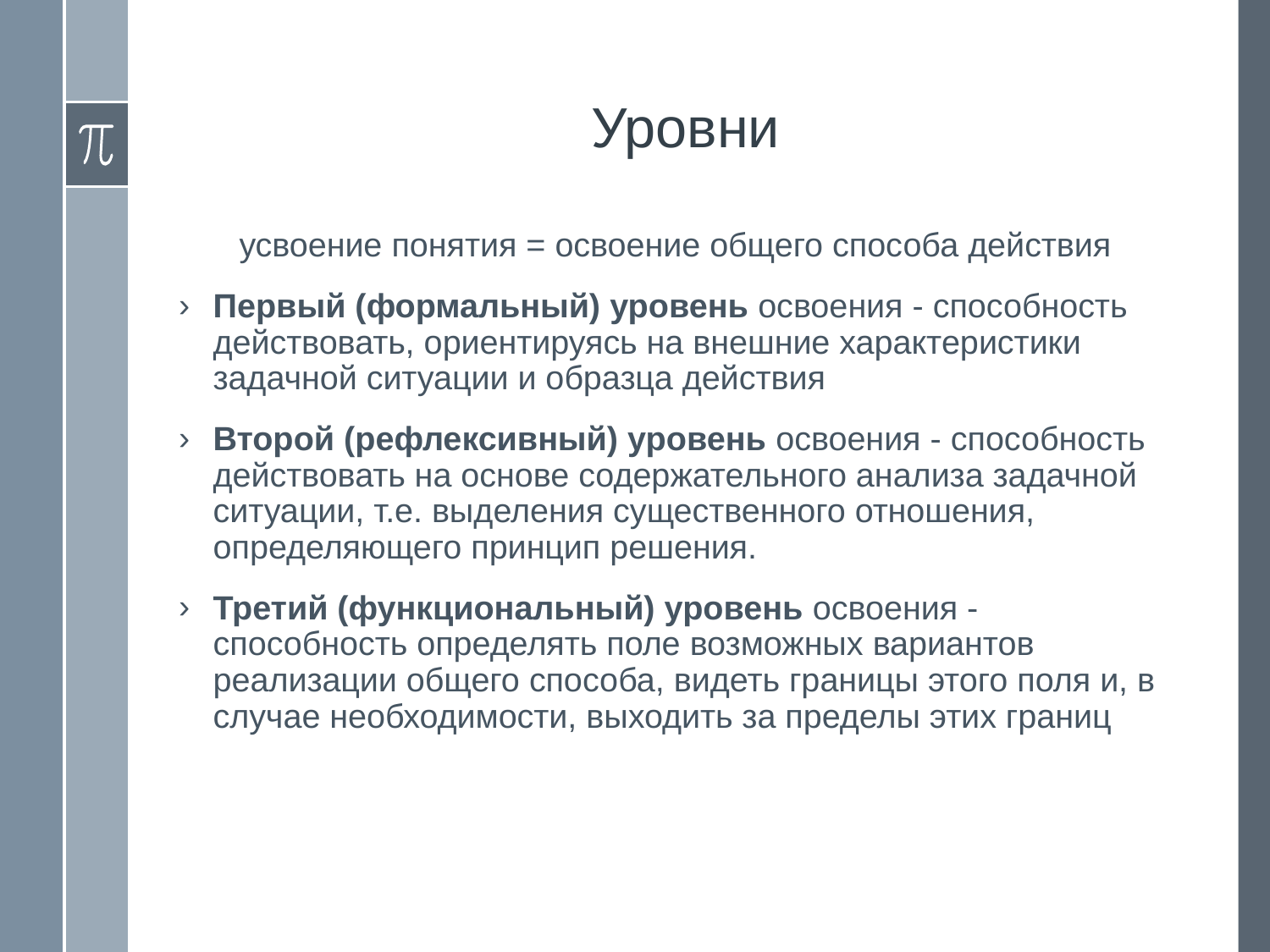

# Уровни
усвоение понятия = освоение общего способа действия
Первый (формальный) уровень освоения - способность действовать, ориентируясь на внешние характеристики задачной ситуации и образца действия
Второй (рефлексивный) уровень освоения - способность действовать на основе содержательного анализа задачной ситуации, т.е. выделения существенного отношения, определяющего принцип решения.
Третий (функциональный) уровень освоения - способность определять поле возможных вариантов реализации общего способа, видеть границы этого поля и, в случае необходимости, выходить за пределы этих границ